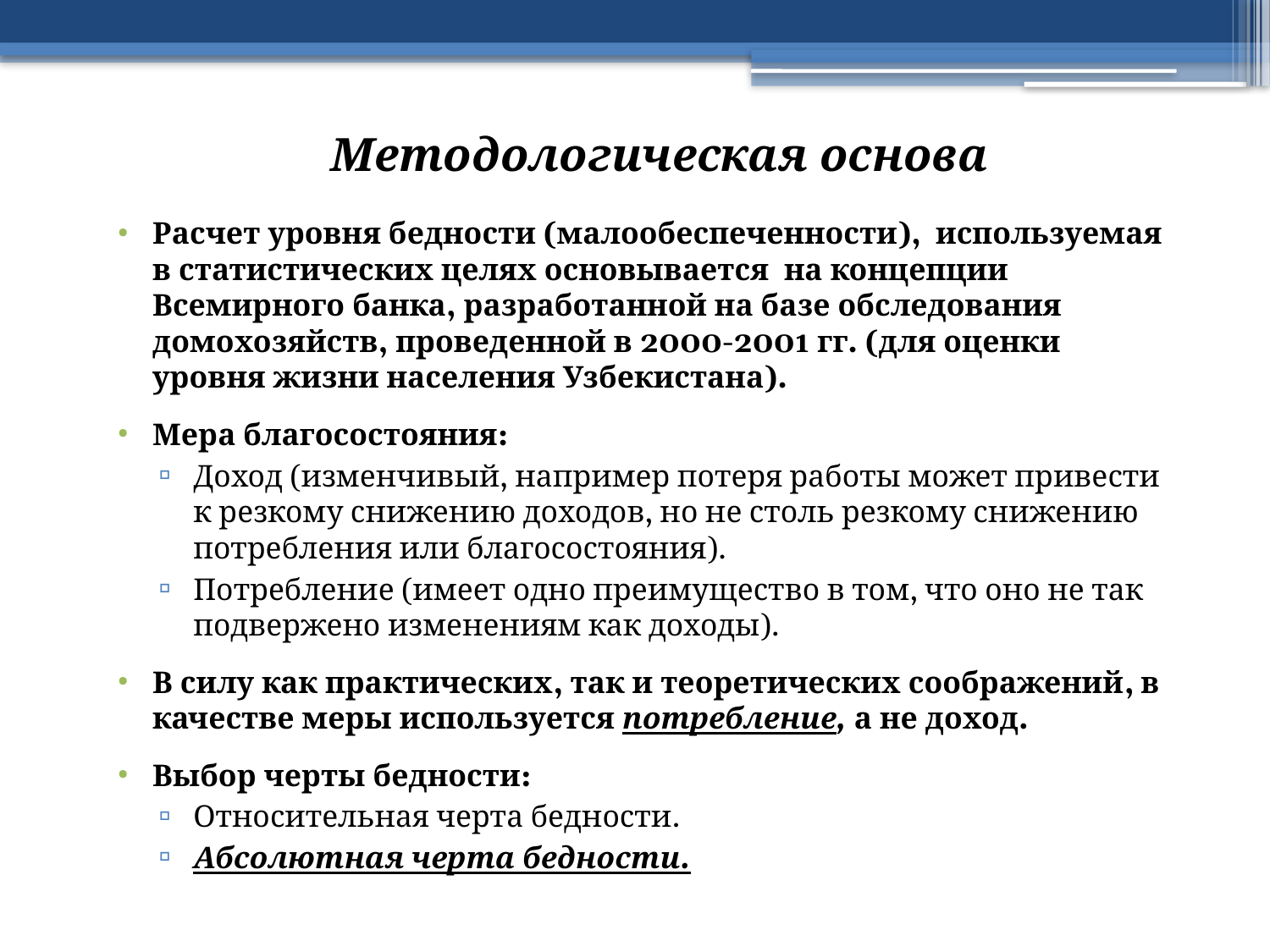

Методологическая основа
Расчет уровня бедности (малообеспеченности),  используемая в статистических целях основывается  на концепции Всемирного банка, разработанной на базе обследования домохозяйств, проведенной в 2000-2001 гг. (для оценки уровня жизни населения Узбекистана).

Мера благосостояния:
Доход (изменчивый, например потеря работы может привести к резкому снижению доходов, но не столь резкому снижению потребления или благосостояния).
Потребление (имеет одно преимущество в том, что оно не так подвержено изменениям как доходы).

В силу как практических, так и теоретических соображений, в качестве меры используется потребление, а не доход.

Выбор черты бедности:
Относительная черта бедности.
Абсолютная черта бедности.